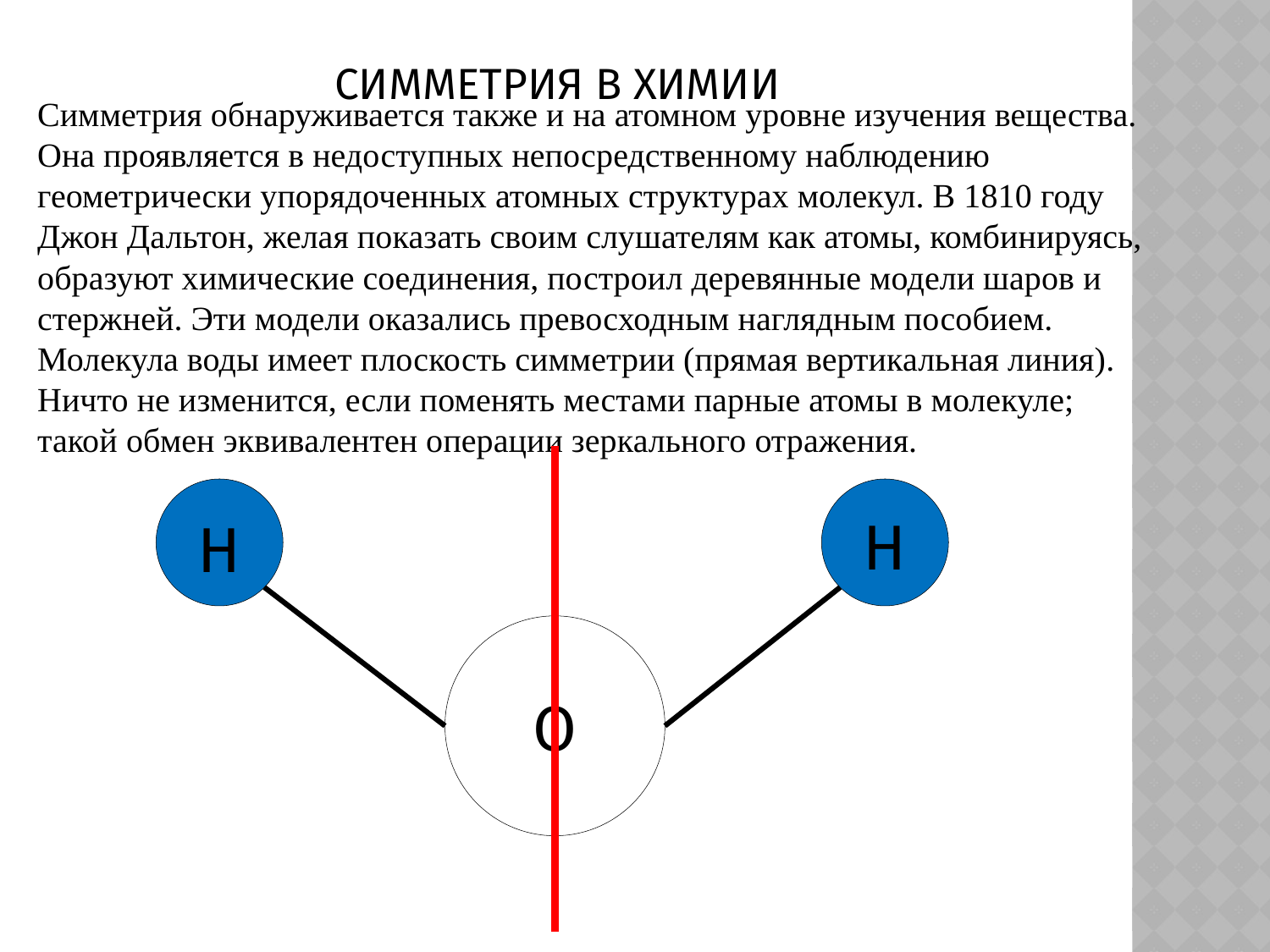

# СИММЕТРИЯ В ХИМИИ
Симметрия обнаруживается также и на атомном уровне изучения вещества. Она проявляется в недоступных непосредственному наблюдению геометрически упорядоченных атомных структурах молекул. В 1810 году Джон Дальтон, желая показать своим слушателям как атомы, комбинируясь, образуют химические соединения, построил деревянные модели шаров и стержней. Эти модели оказались превосходным наглядным пособием. Молекула воды имеет плоскость симметрии (прямая вертикальная линия). Ничто не изменится, если поменять местами парные атомы в молекуле; такой обмен эквивалентен операции зеркального отражения.

Н
Н

О